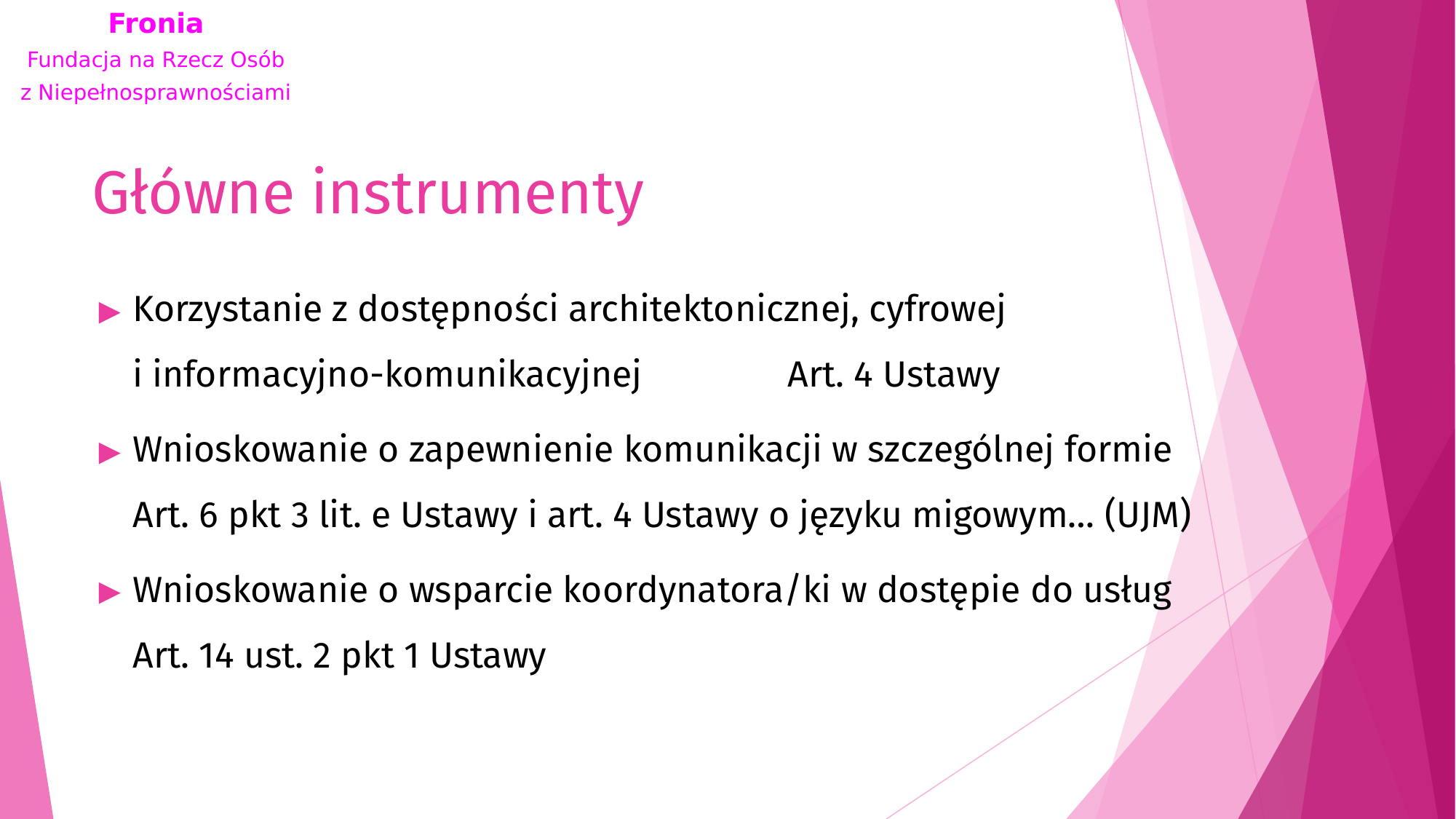

# Główne instrumenty
Korzystanie z dostępności architektonicznej, cyfrowej i informacyjno-komunikacyjnej		Art. 4 Ustawy
Wnioskowanie o zapewnienie komunikacji w szczególnej formie
Art. 6 pkt 3 lit. e Ustawy i art. 4 Ustawy o języku migowym… (UJM)
Wnioskowanie o wsparcie koordynatora/ki w dostępie do usług
Art. 14 ust. 2 pkt 1 Ustawy